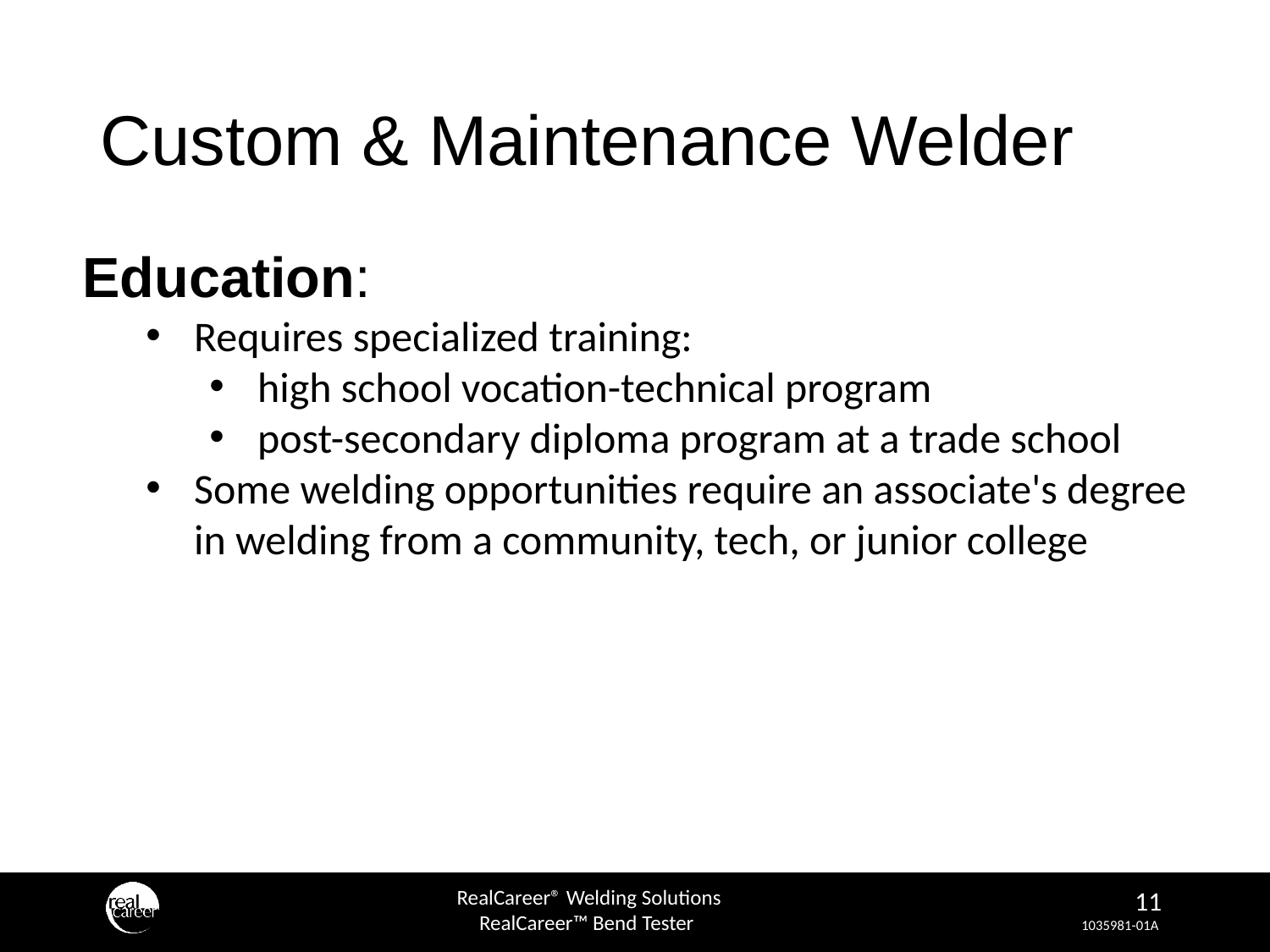

# Custom & Maintenance Welder
Education:
Requires specialized training:
high school vocation-technical program
post-secondary diploma program at a trade school
Some welding opportunities require an associate's degree in welding from a community, tech, or junior college